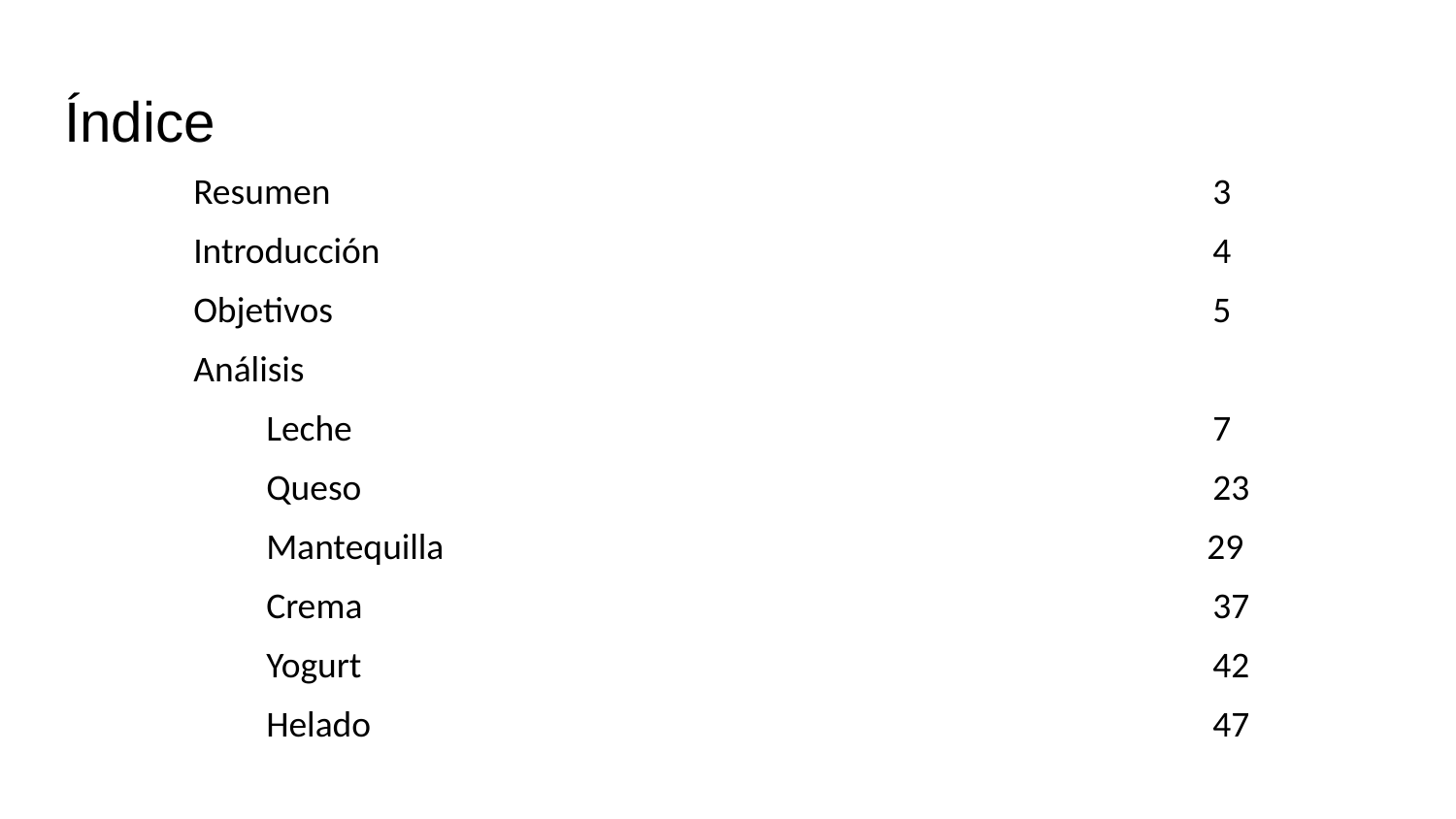

# Índice
Resumen							3
Introducción						4
Objetivos							5
Análisis
Leche						7
Queso						23
Mantequilla					                 29
Crema						37
Yogurt						42
Helado						47